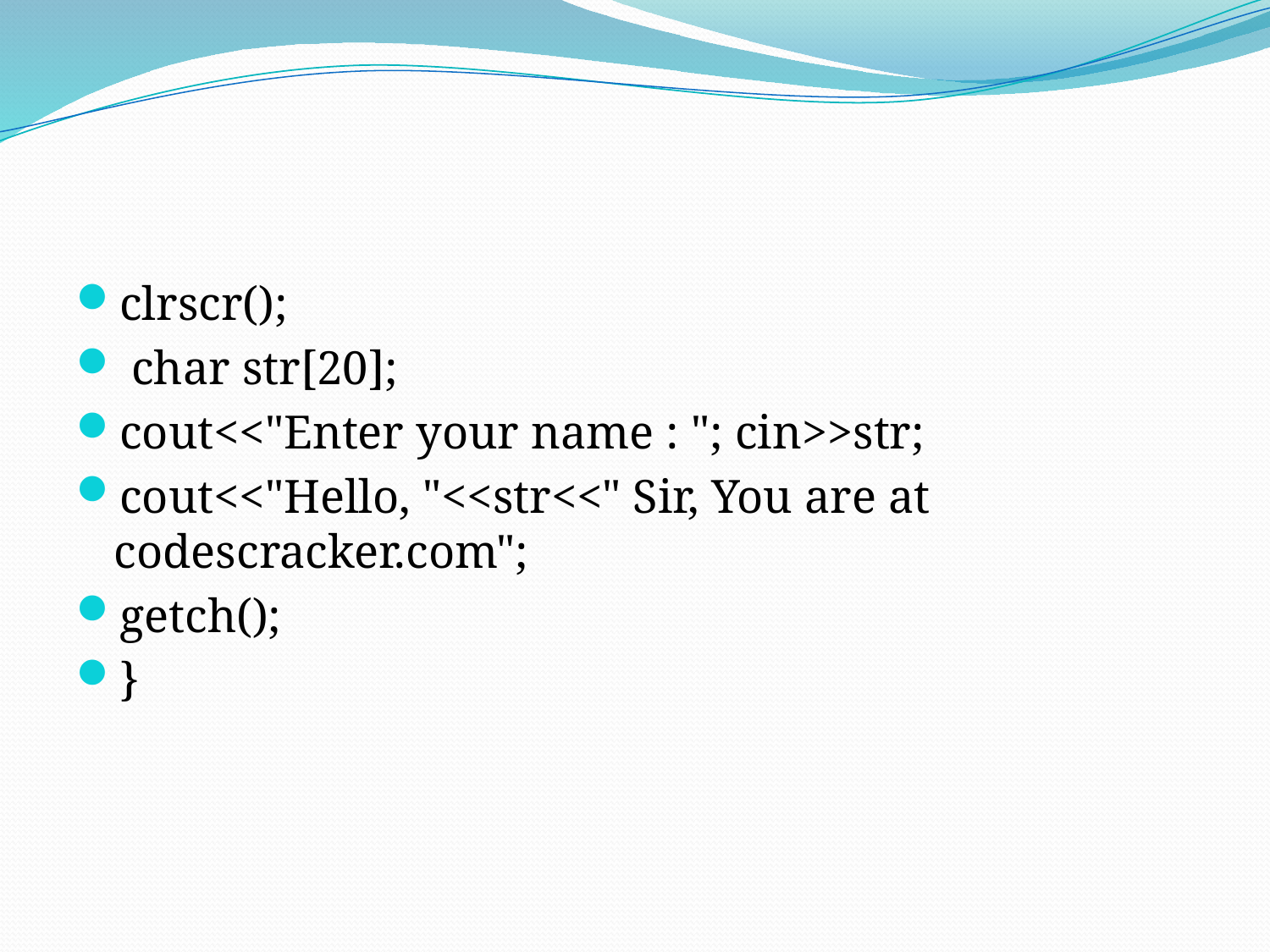

#
clrscr();
 char str[20];
cout<<"Enter your name : "; cin>>str;
cout<<"Hello, "<<str<<" Sir, You are at codescracker.com";
getch();
}